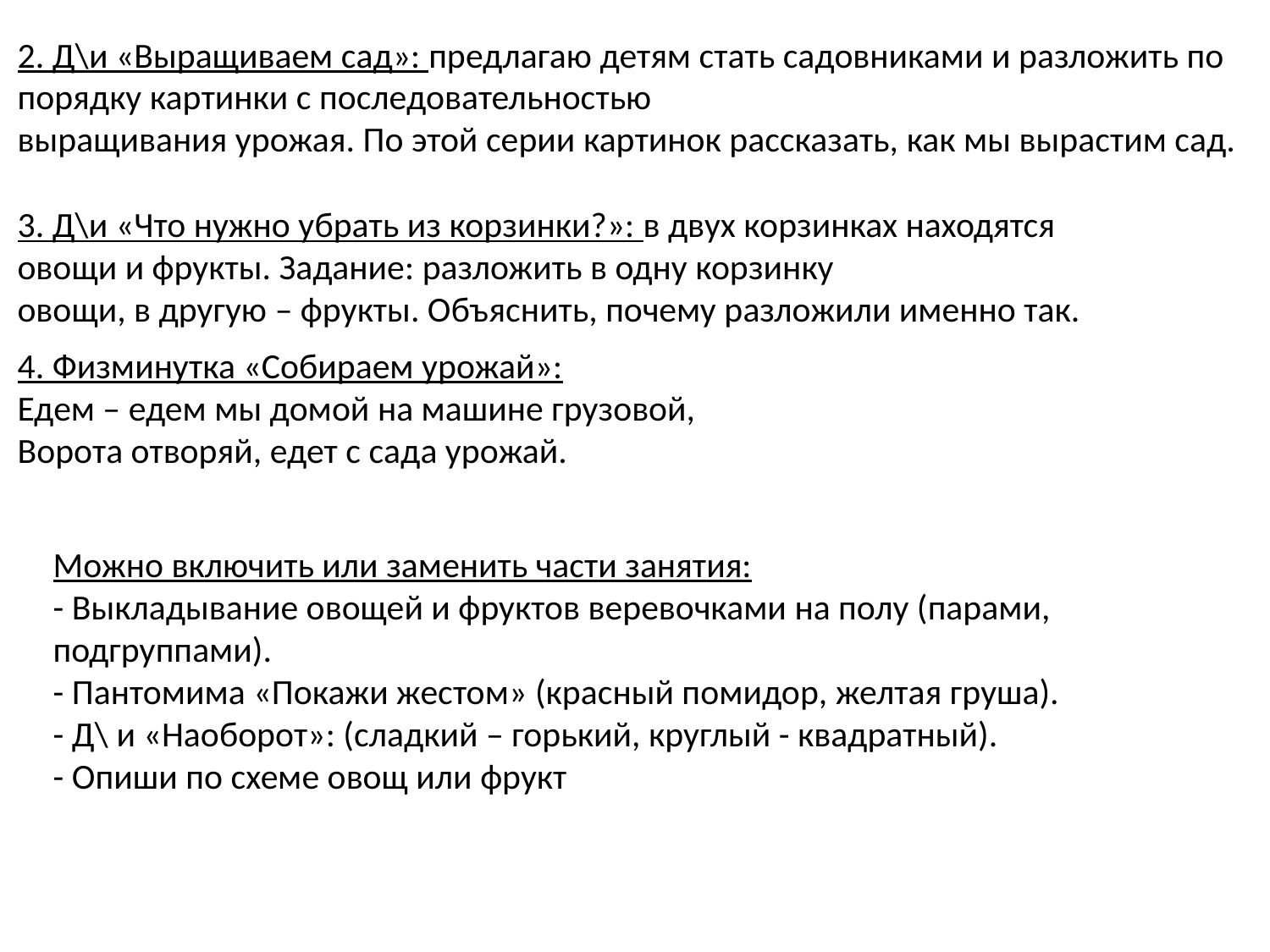

2. Д\и «Выращиваем сад»: предлагаю детям стать садовниками и разложить по порядку картинки с последовательностью
выращивания урожая. По этой серии картинок рассказать, как мы вырастим сад.
3. Д\и «Что нужно убрать из корзинки?»: в двух корзинках находятся овощи и фрукты. Задание: разложить в одну корзинку
овощи, в другую – фрукты. Объяснить, почему разложили именно так.
4. Физминутка «Собираем урожай»:
Едем – едем мы домой на машине грузовой,
Ворота отворяй, едет с сада урожай.
Можно включить или заменить части занятия:
- Выкладывание овощей и фруктов веревочками на полу (парами, подгруппами).
- Пантомима «Покажи жестом» (красный помидор, желтая груша).
- Д\ и «Наоборот»: (сладкий – горький, круглый - квадратный).
- Опиши по схеме овощ или фрукт